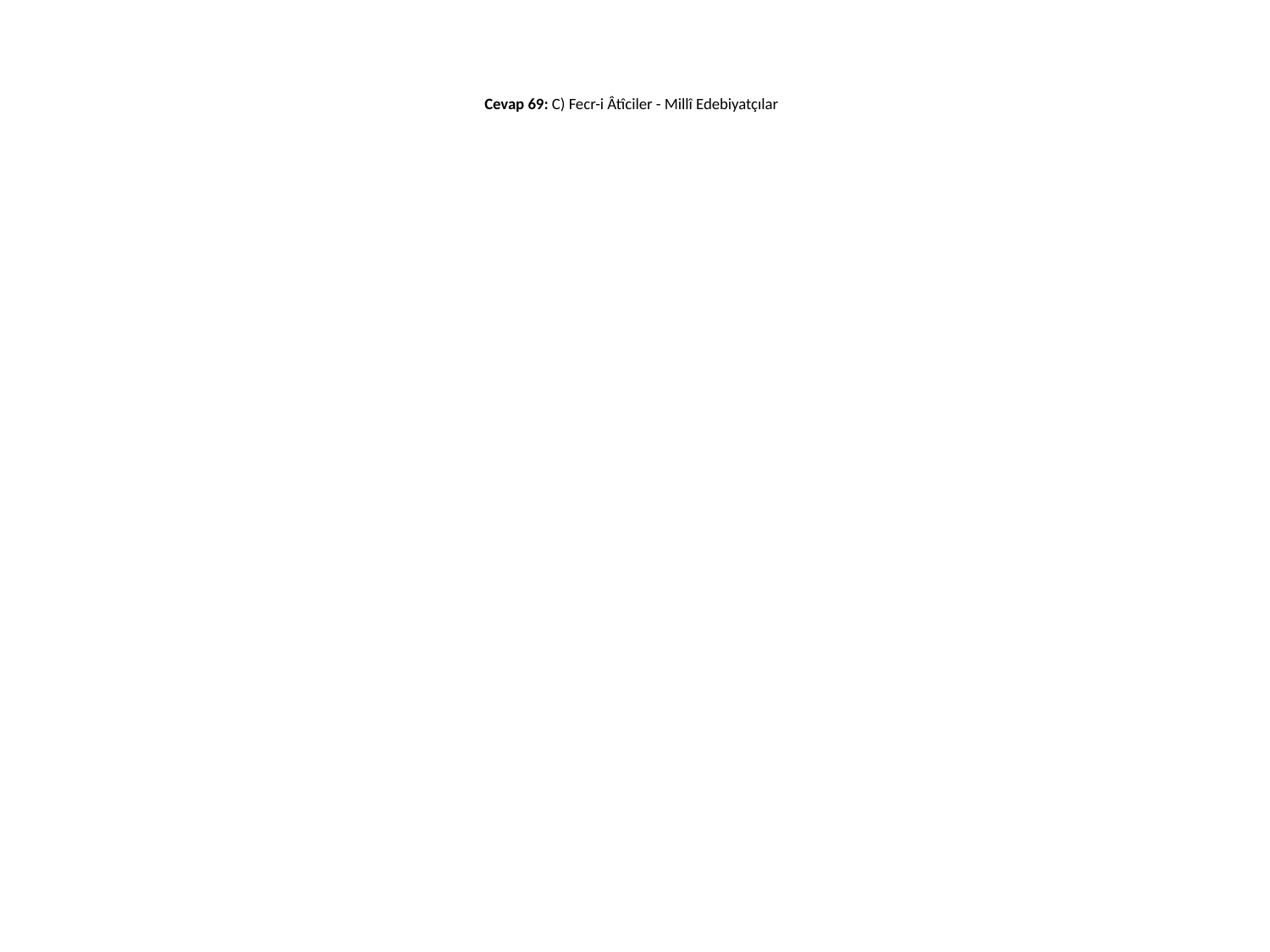

# Cevap 69: C) Fecr-i Âtîciler - Millî Edebiyatçılar